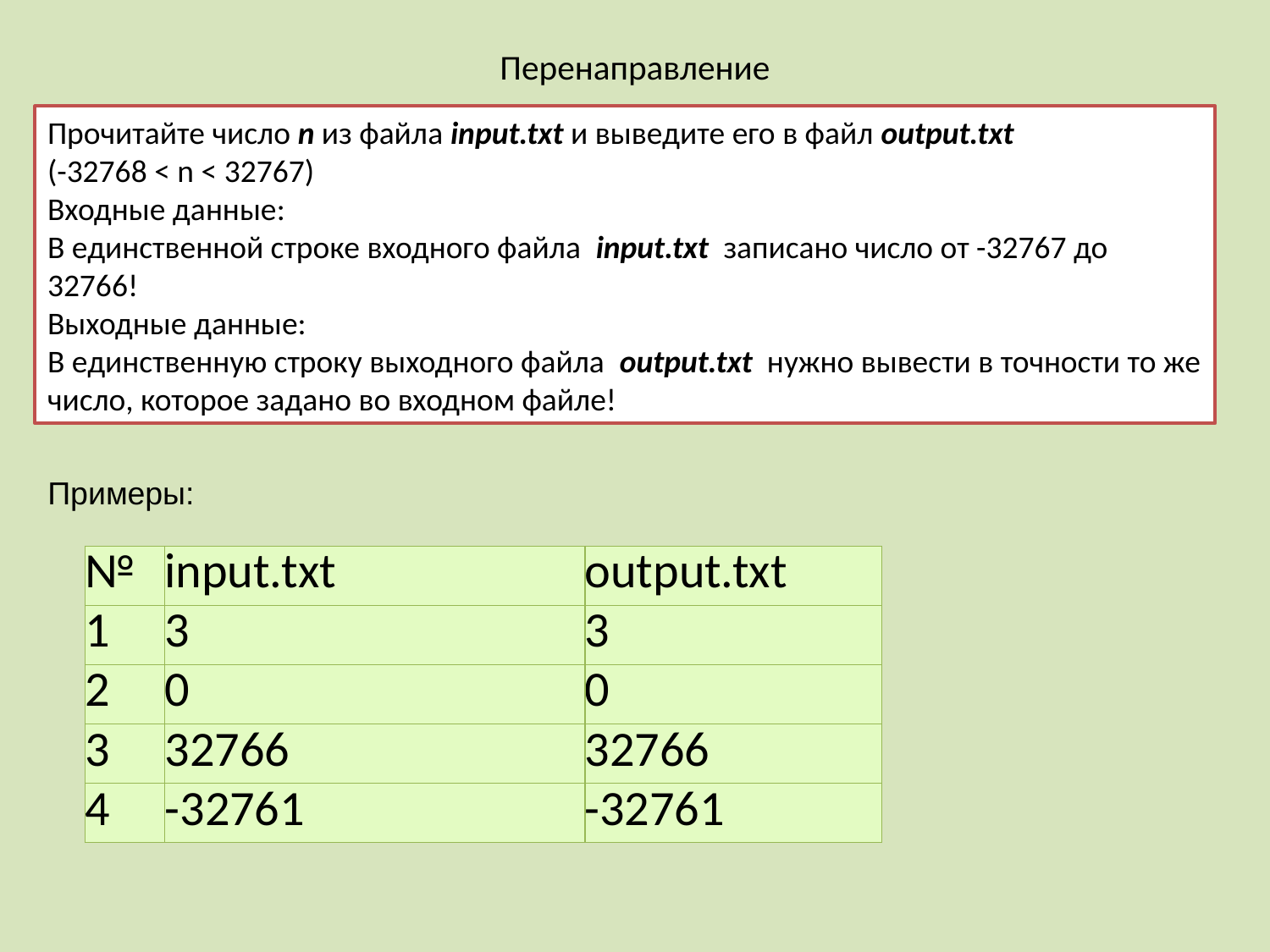

# Перенаправление
Прочитайте число n из файла input.txt и выведите его в файл output.txt
(-32768 < n < 32767)
Входные данные:
В единственной строке входного файла  input.txt  записано число от -32767 до 32766!
Выходные данные:
В единственную строку выходного файла  output.txt  нужно вывести в точности то же число, которое задано во входном файле!
Примеры:
| № | input.txt | output.txt |
| --- | --- | --- |
| 1 | 3 | 3 |
| 2 | 0 | 0 |
| 3 | 32766 | 32766 |
| 4 | -32761 | -32761 |